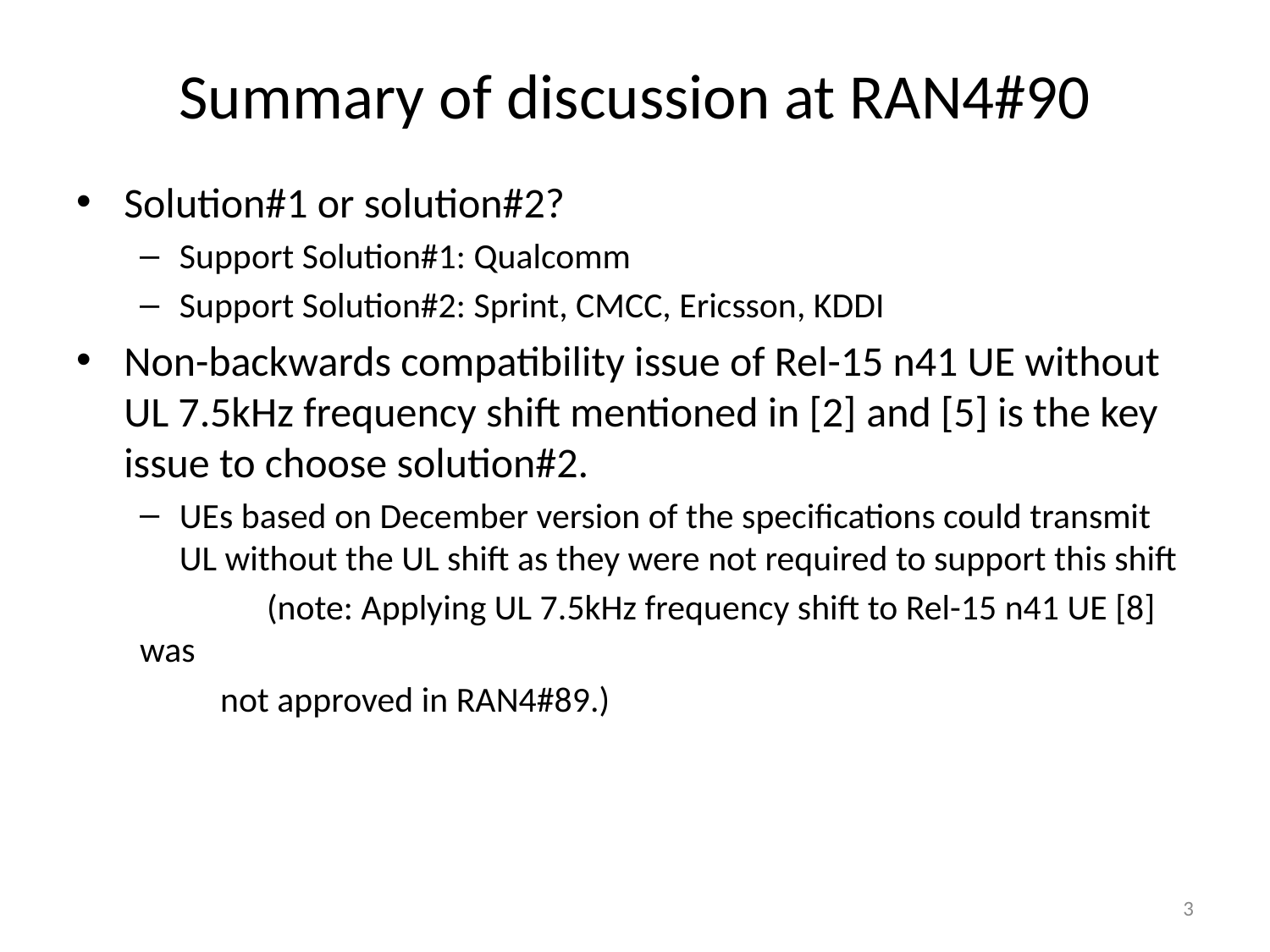

# Summary of discussion at RAN4#90
Solution#1 or solution#2?
Support Solution#1: Qualcomm
Support Solution#2: Sprint, CMCC, Ericsson, KDDI
Non-backwards compatibility issue of Rel-15 n41 UE without UL 7.5kHz frequency shift mentioned in [2] and [5] is the key issue to choose solution#2.
UEs based on December version of the specifications could transmit UL without the UL shift as they were not required to support this shift
 	(note: Applying UL 7.5kHz frequency shift to Rel-15 n41 UE [8] was
          not approved in RAN4#89.)

3